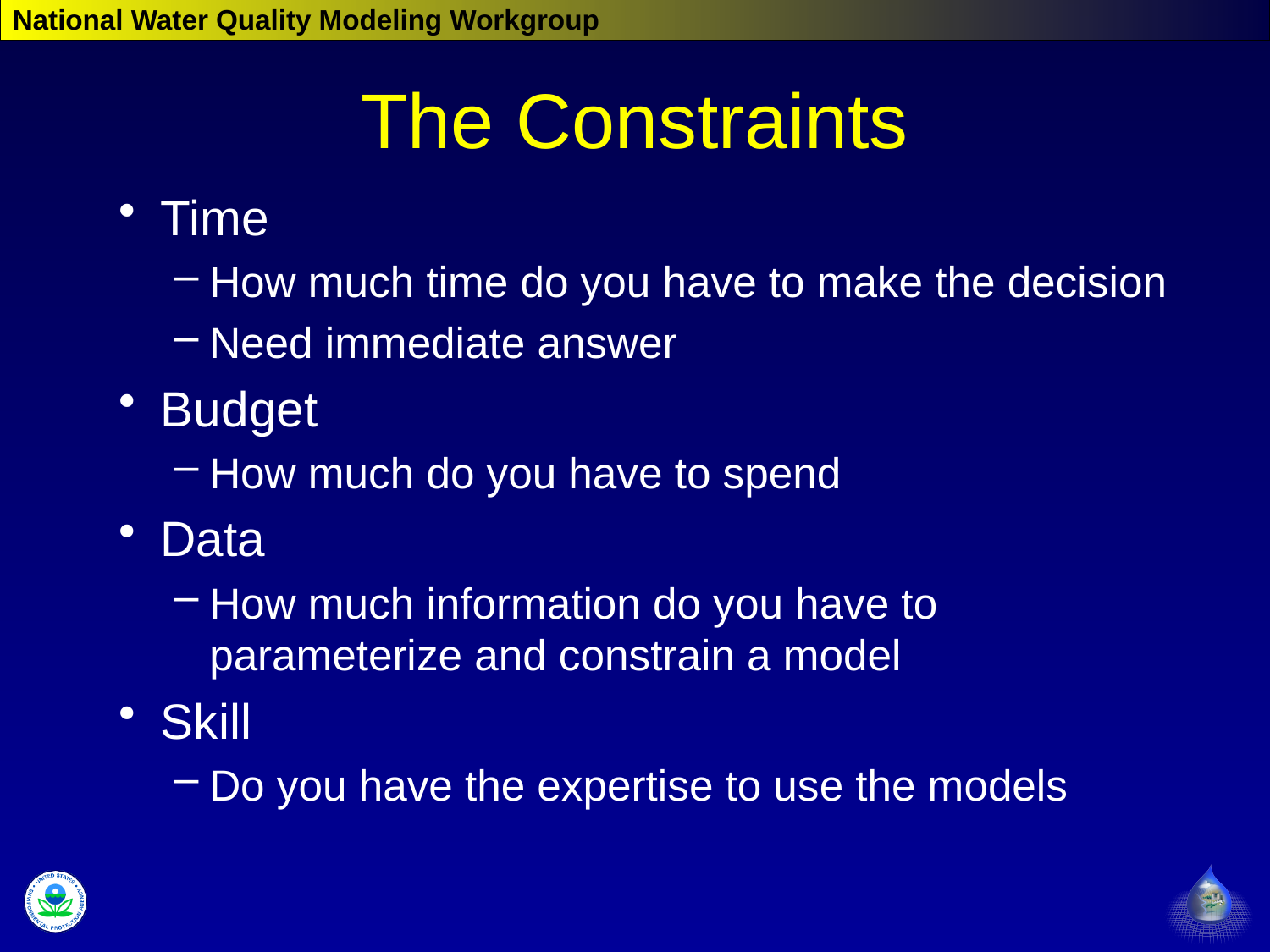

# The Constraints
Time
How much time do you have to make the decision
Need immediate answer
Budget
How much do you have to spend
Data
How much information do you have to parameterize and constrain a model
Skill
Do you have the expertise to use the models